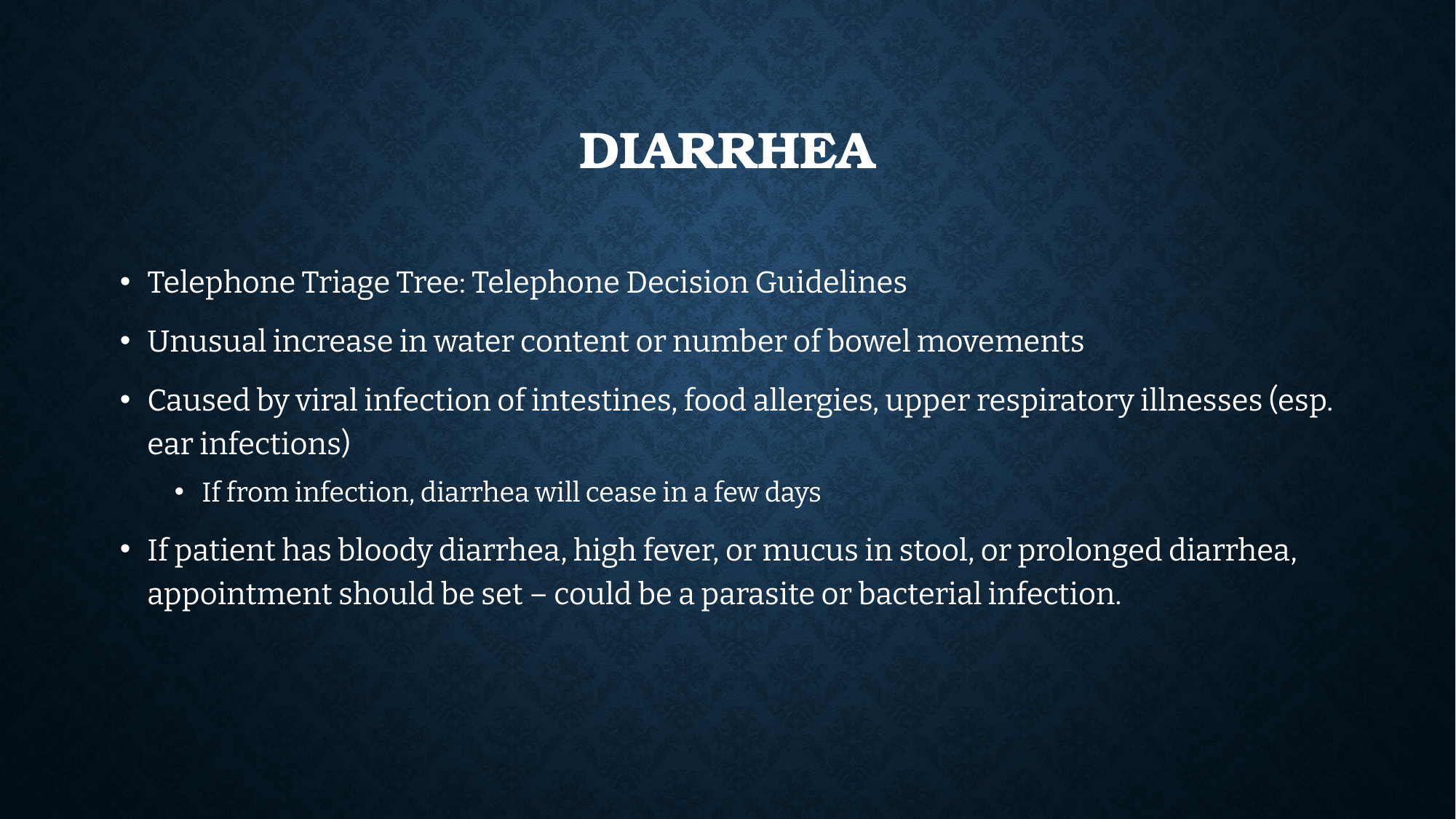

# Diarrhea
Telephone Triage Tree: Telephone Decision Guidelines
Unusual increase in water content or number of bowel movements
Caused by viral infection of intestines, food allergies, upper respiratory illnesses (esp. ear infections)
If from infection, diarrhea will cease in a few days
If patient has bloody diarrhea, high fever, or mucus in stool, or prolonged diarrhea, appointment should be set – could be a parasite or bacterial infection.